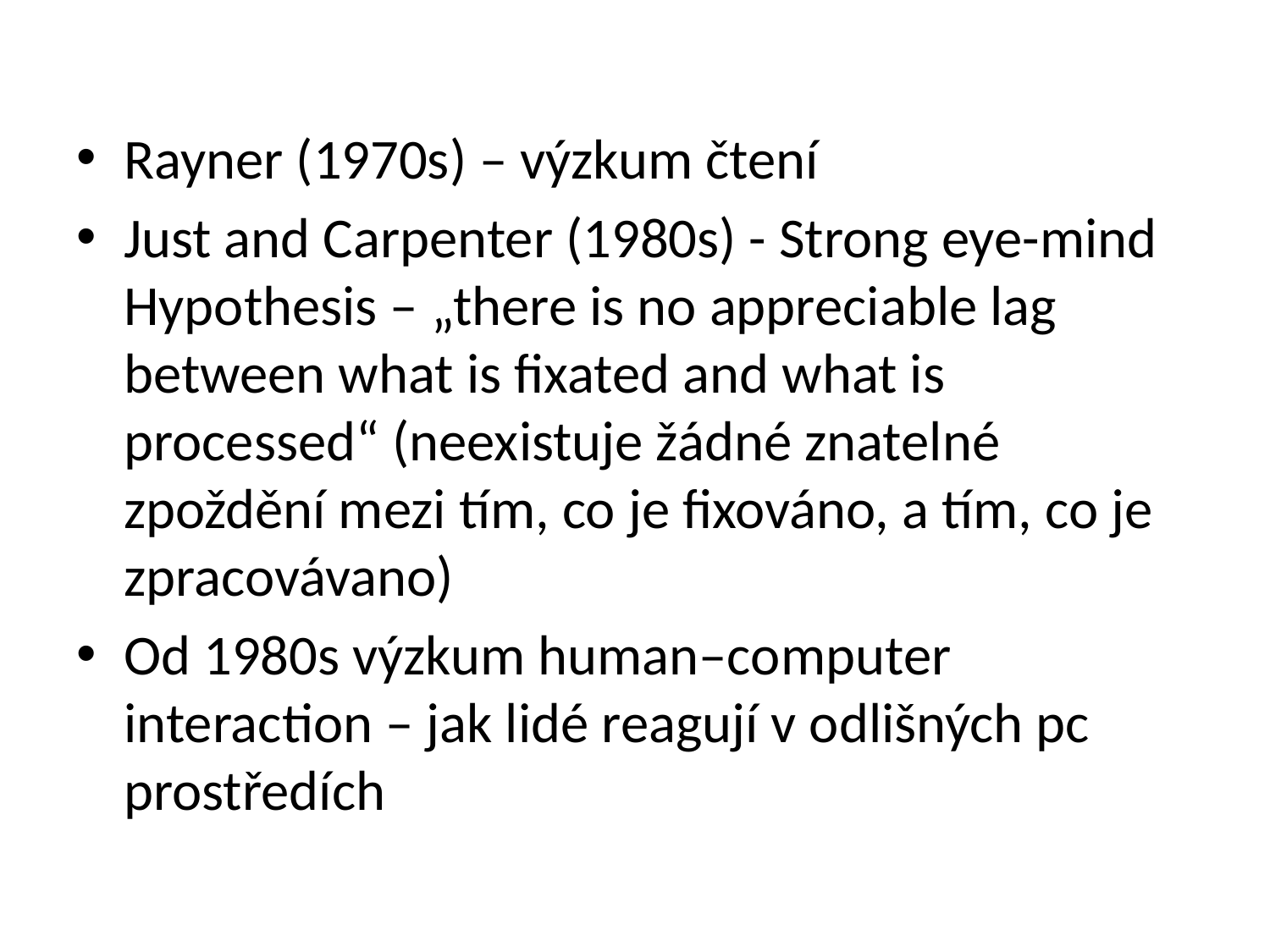

Rayner (1970s) – výzkum čtení
Just and Carpenter (1980s) - Strong eye-mind Hypothesis – „there is no appreciable lag between what is fixated and what is processed“ (neexistuje žádné znatelné zpoždění mezi tím, co je fixováno, a tím, co je zpracovávano)
Od 1980s výzkum human–computer interaction – jak lidé reagují v odlišných pc prostředích